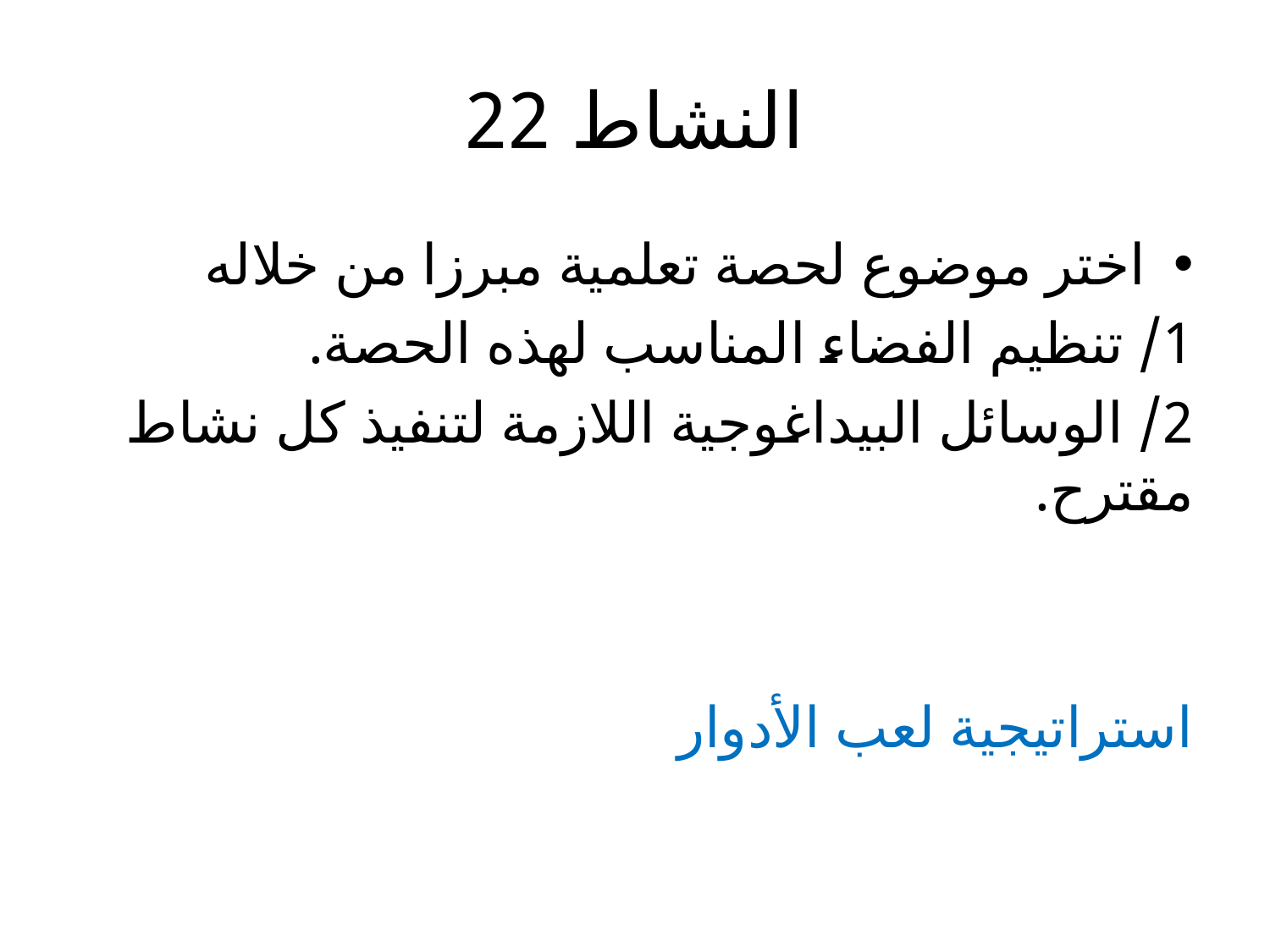

# النشاط 22
اختر موضوع لحصة تعلمية مبرزا من خلاله
1/ تنظيم الفضاء المناسب لهذه الحصة.
2/ الوسائل البيداغوجية اللازمة لتنفيذ كل نشاط مقترح.

استراتيجية لعب الأدوار